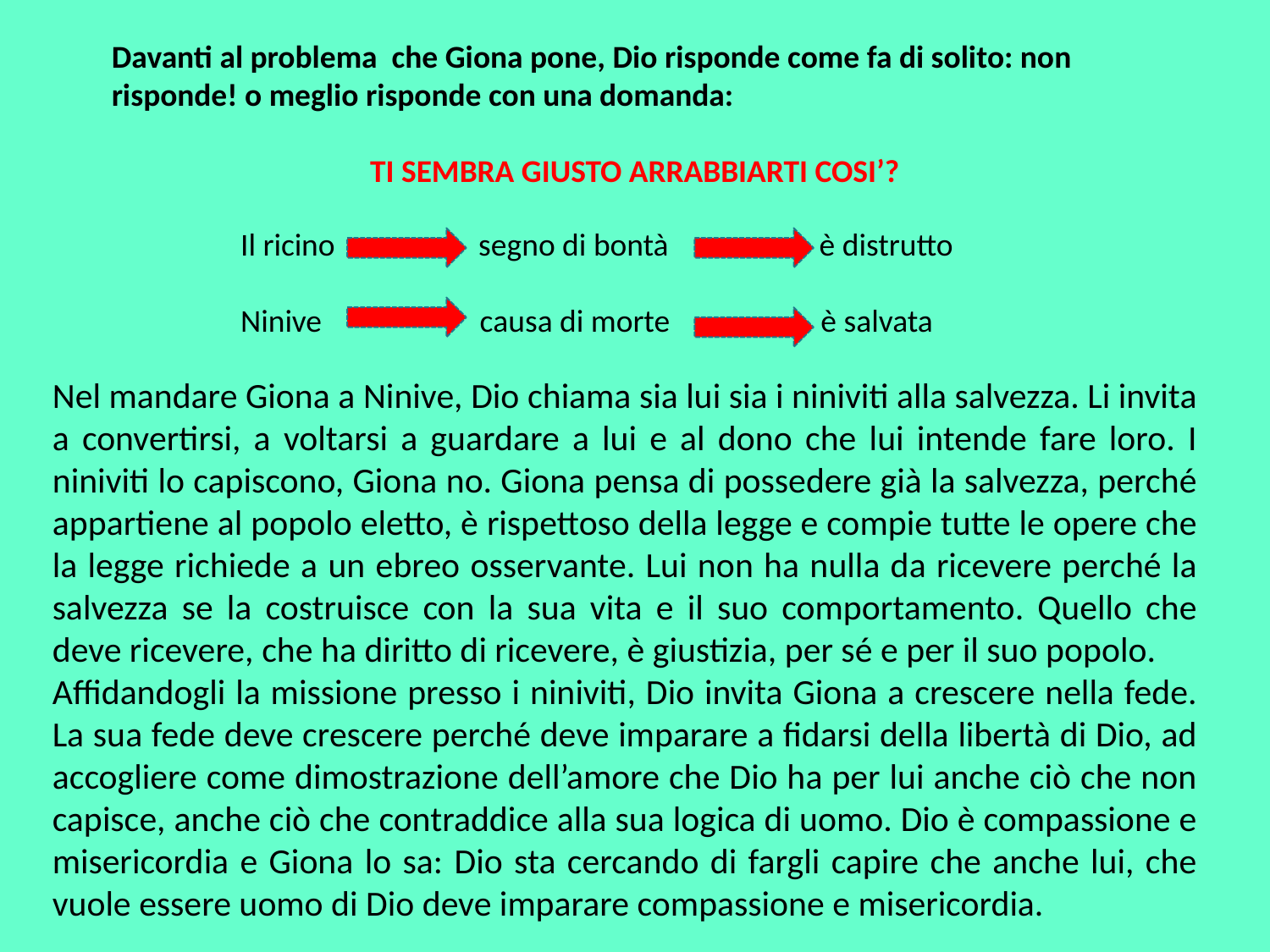

Davanti al problema  che Giona pone, Dio risponde come fa di solito: non risponde! o meglio risponde con una domanda:

TI SEMBRA GIUSTO ARRABBIARTI COSI’?
Il ricino                    segno di bontà                     è distrutto

Ninive                      causa di morte                     è salvata

Nel mandare Giona a Ninive, Dio chiama sia lui sia i niniviti alla salvezza. Li invita a convertirsi, a voltarsi a guardare a lui e al dono che lui intende fare loro. I niniviti lo capiscono, Giona no. Giona pensa di possedere già la salvezza, perché appartiene al popolo eletto, è rispettoso della legge e compie tutte le opere che la legge richiede a un ebreo osservante. Lui non ha nulla da ricevere perché la salvezza se la costruisce con la sua vita e il suo comportamento. Quello che deve ricevere, che ha diritto di ricevere, è giustizia, per sé e per il suo popolo.
Affidandogli la missione presso i niniviti, Dio invita Giona a crescere nella fede. La sua fede deve crescere perché deve imparare a fidarsi della libertà di Dio, ad accogliere come dimostrazione dell’amore che Dio ha per lui anche ciò che non capisce, anche ciò che contraddice alla sua logica di uomo. Dio è compassione e misericordia e Giona lo sa: Dio sta cercando di fargli capire che anche lui, che vuole essere uomo di Dio deve imparare compassione e misericordia.